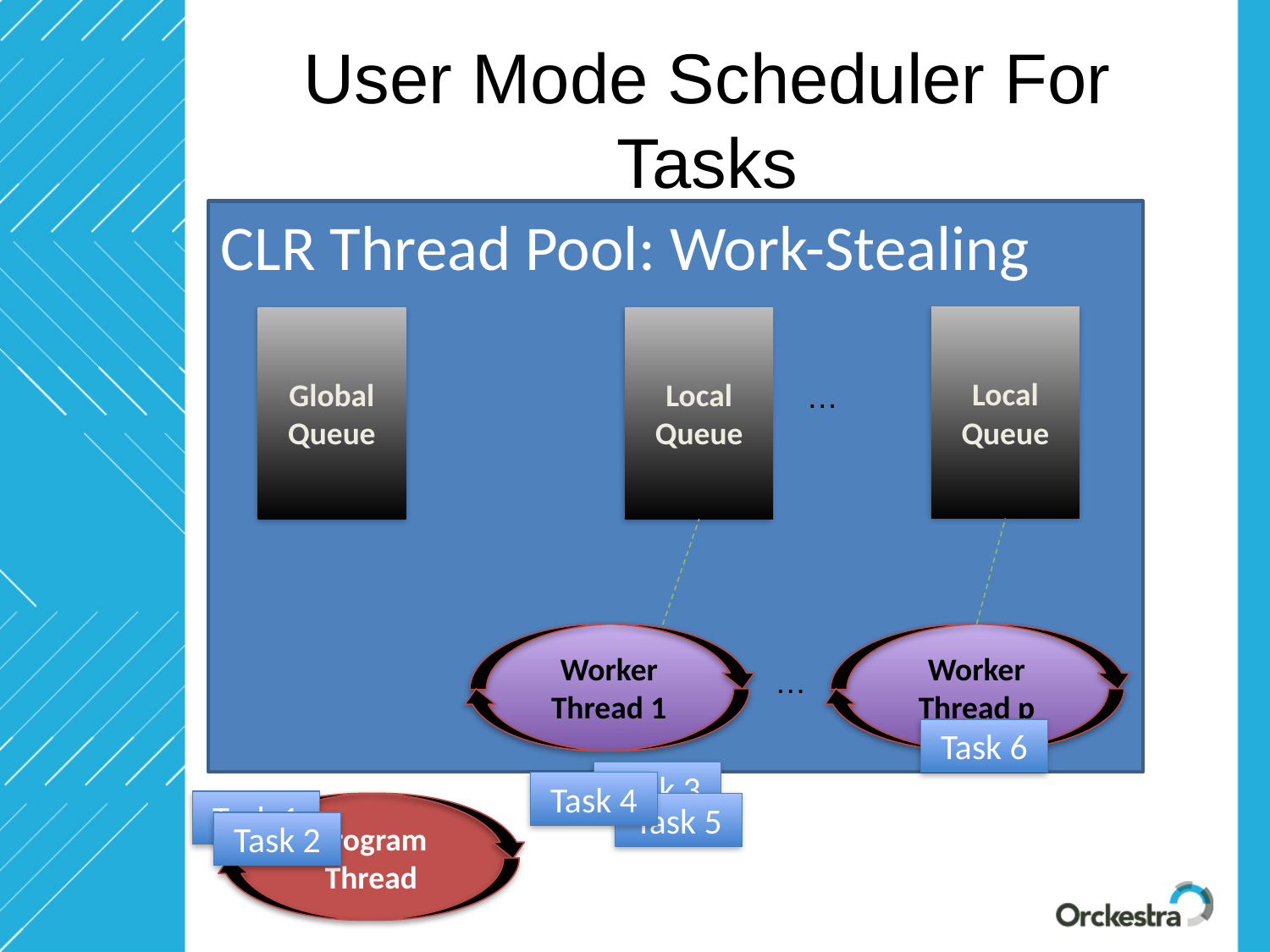

# User Mode Scheduler For Tasks
CLR Thread Pool: Work-Stealing

Local
Queue
Global
Queue
Local
Queue
…

Worker Thread 1

Worker Thread p
…
Task 6
Task 3
Task 4
Task 1

Program Thread
Task 5
Task 2